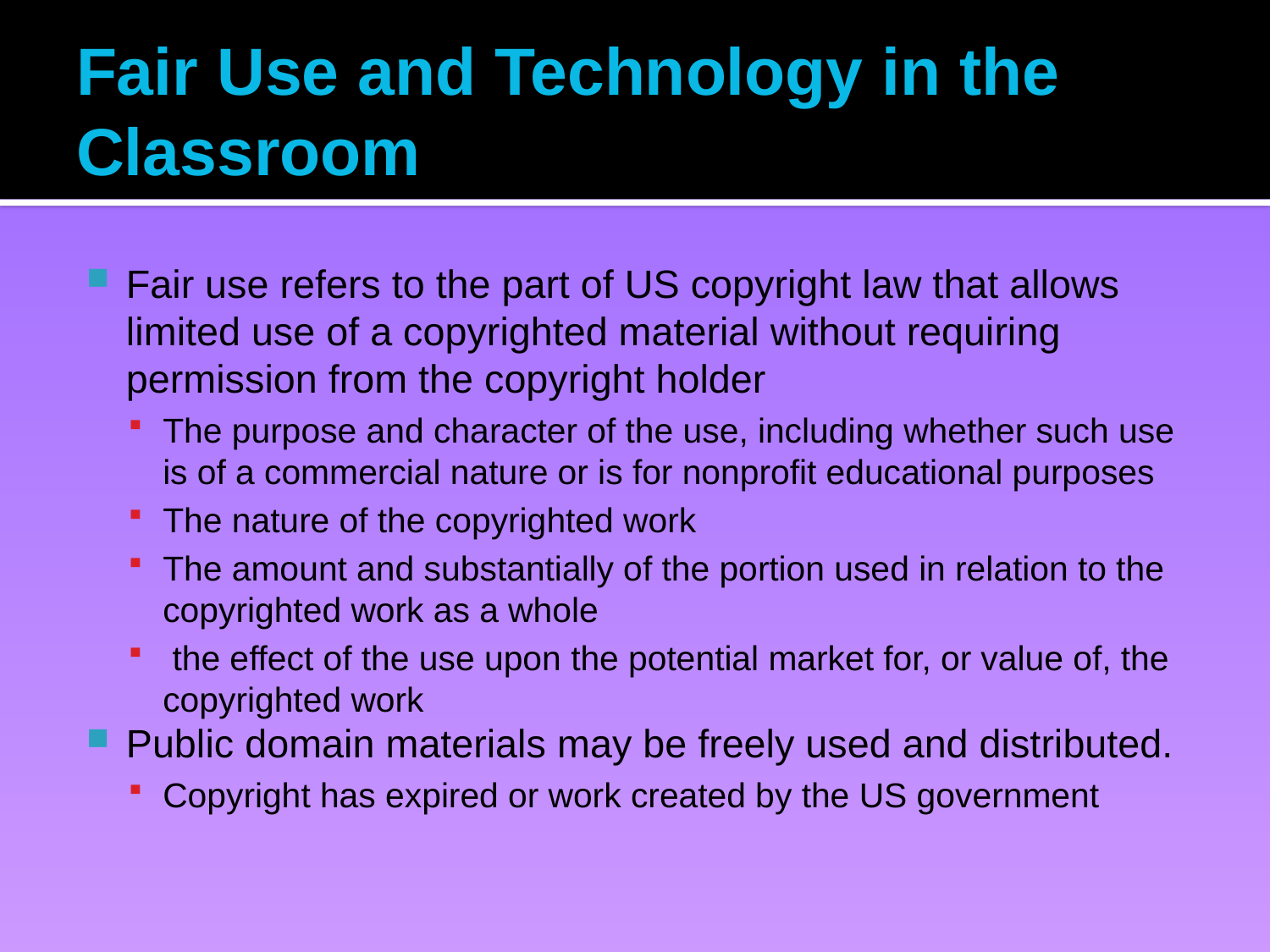

# Fair Use and Technology in the Classroom
Fair use refers to the part of US copyright law that allows limited use of a copyrighted material without requiring permission from the copyright holder
The purpose and character of the use, including whether such use is of a commercial nature or is for nonprofit educational purposes
The nature of the copyrighted work
The amount and substantially of the portion used in relation to the copyrighted work as a whole
 the effect of the use upon the potential market for, or value of, the copyrighted work
Public domain materials may be freely used and distributed.
Copyright has expired or work created by the US government